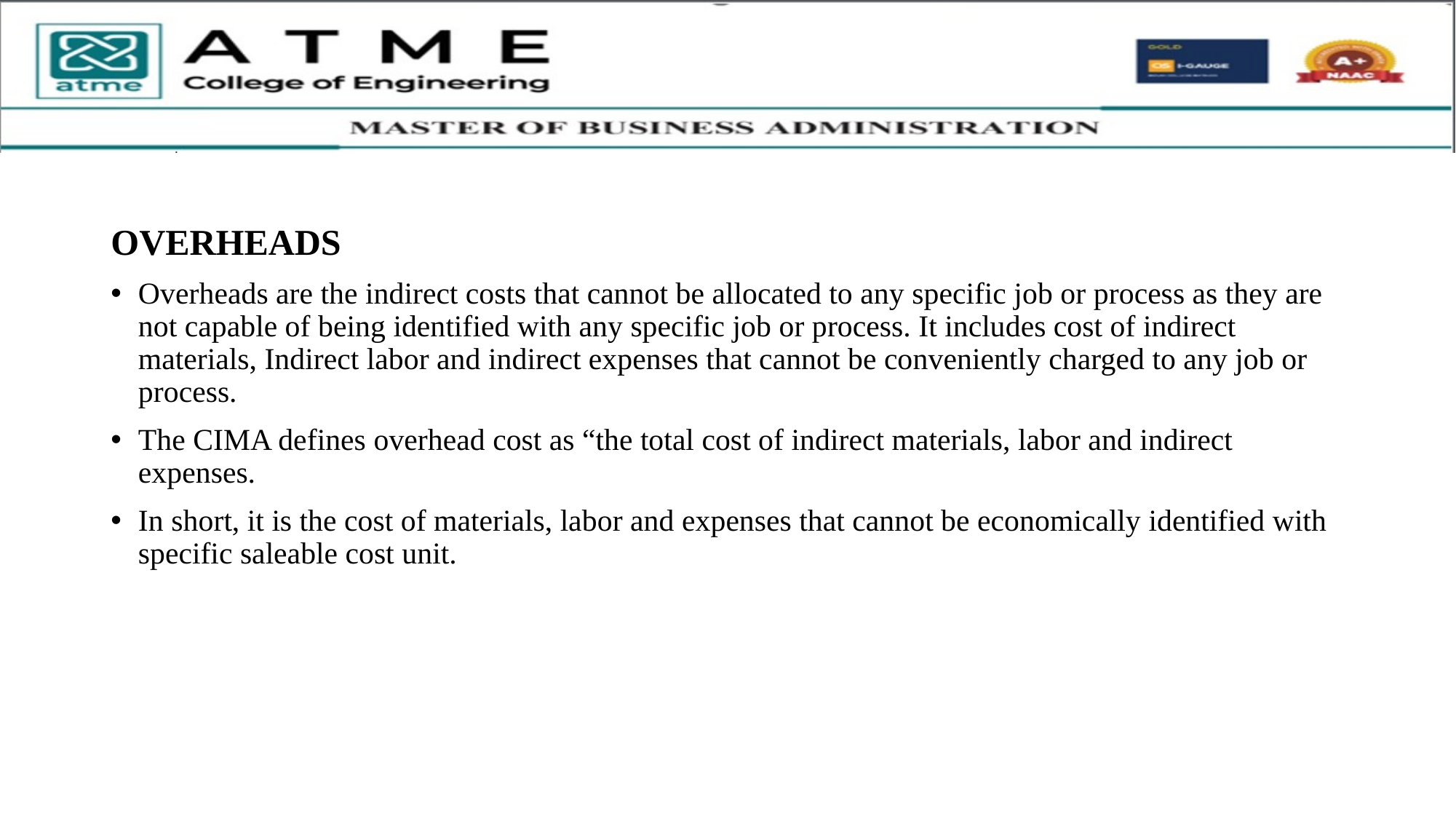

OVERHEADS
Overheads are the indirect costs that cannot be allocated to any specific job or process as they are not capable of being identified with any specific job or process. It includes cost of indirect materials, Indirect labor and indirect expenses that cannot be conveniently charged to any job or process.
The CIMA defines overhead cost as “the total cost of indirect materials, labor and indirect expenses.
In short, it is the cost of materials, labor and expenses that cannot be economically identified with specific saleable cost unit.